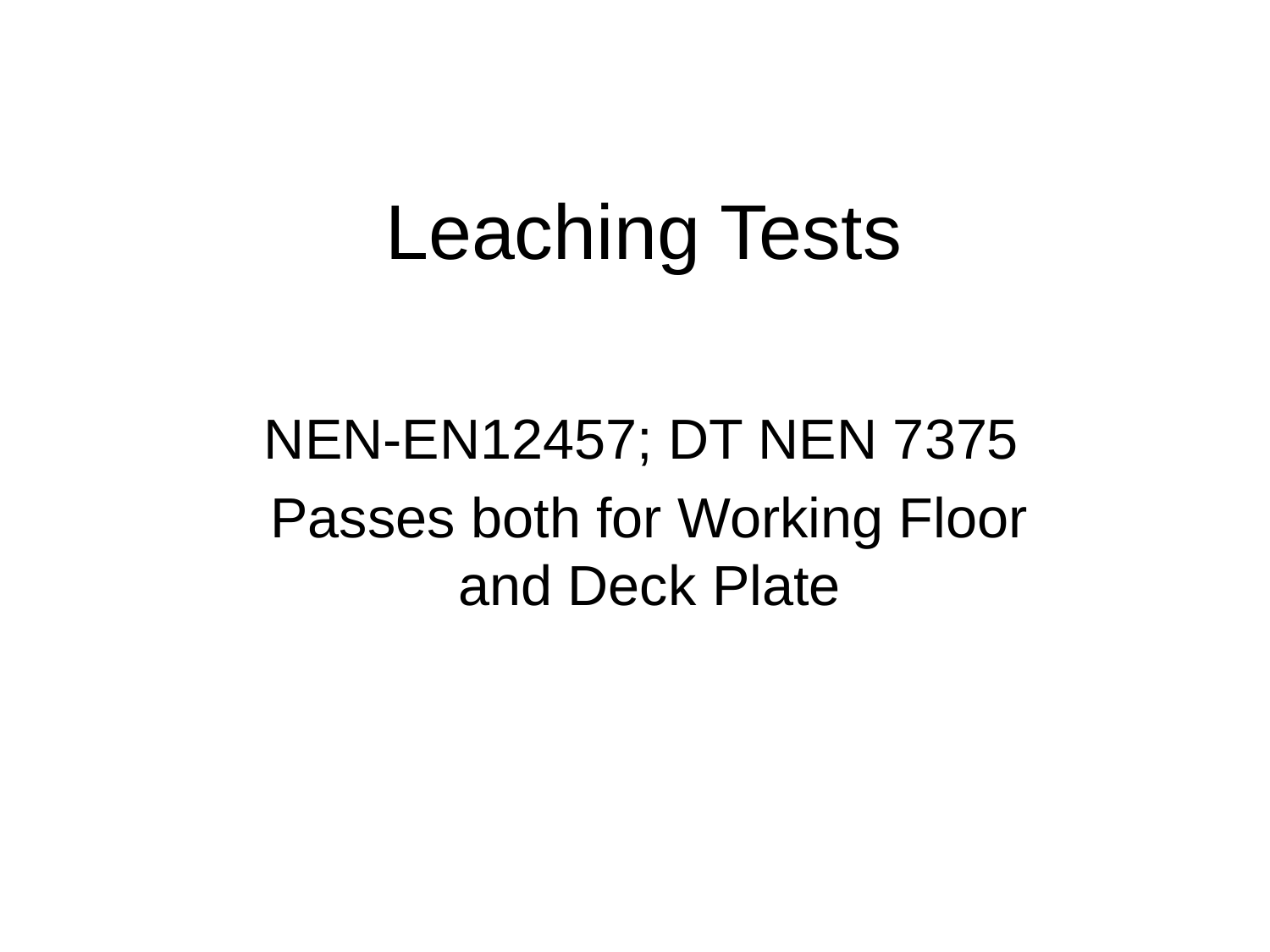

# Leaching Tests
NEN-EN12457; DT NEN 7375
Passes both for Working Floor and Deck Plate